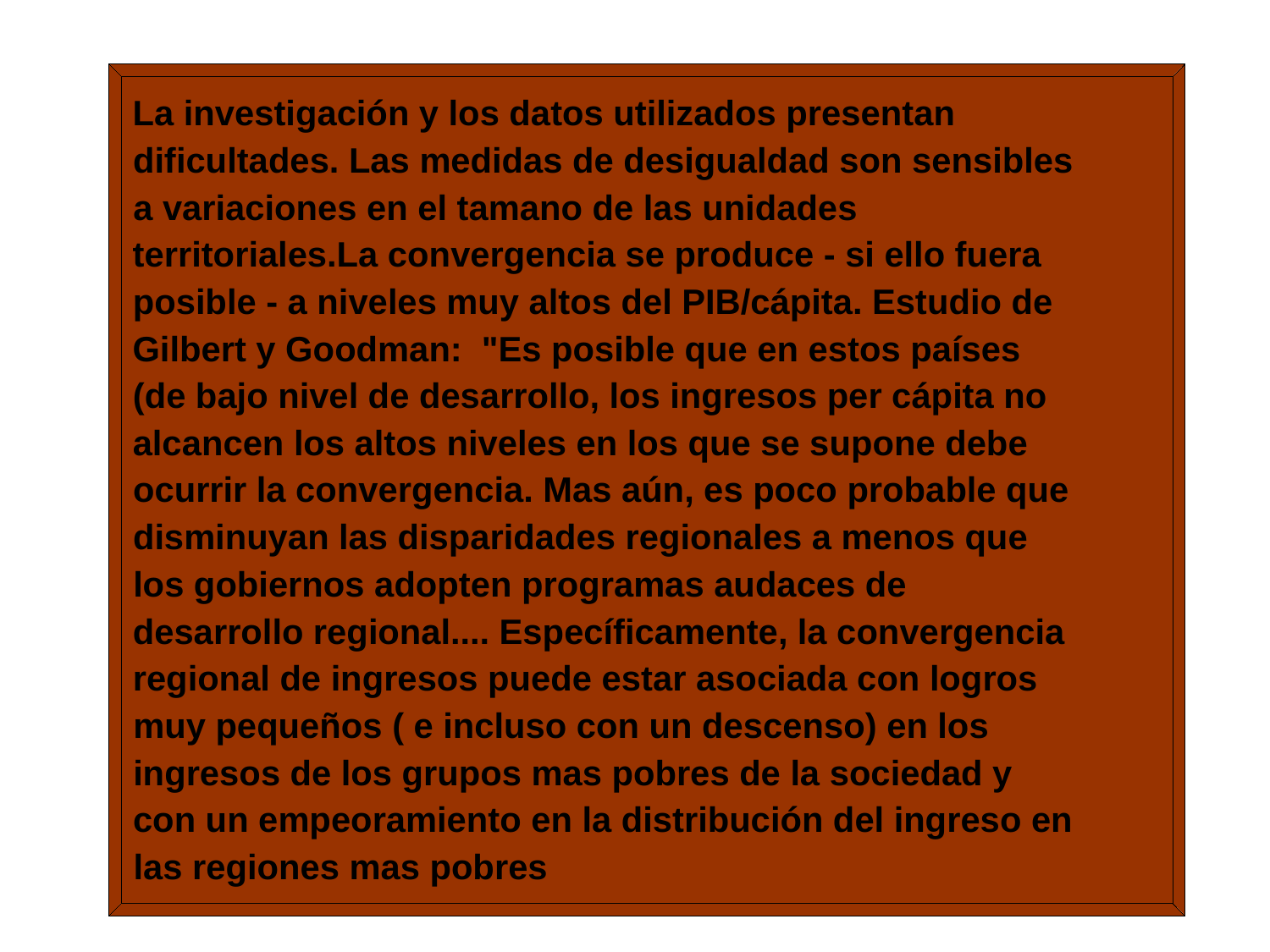

La investigación y los datos utilizados presentan
dificultades. Las medidas de desigualdad son sensibles
a variaciones en el tamano de las unidades
territoriales.La convergencia se produce - si ello fuera
posible - a niveles muy altos del PIB/cápita. Estudio de
Gilbert y Goodman:  "Es posible que en estos países
(de bajo nivel de desarrollo, los ingresos per cápita no
alcancen los altos niveles en los que se supone debe
ocurrir la convergencia. Mas aún, es poco probable que
disminuyan las disparidades regionales a menos que
los gobiernos adopten programas audaces de
desarrollo regional.... Específicamente, la convergencia
regional de ingresos puede estar asociada con logros
muy pequeños ( e incluso con un descenso) en los
ingresos de los grupos mas pobres de la sociedad y
con un empeoramiento en la distribución del ingreso en
las regiones mas pobres